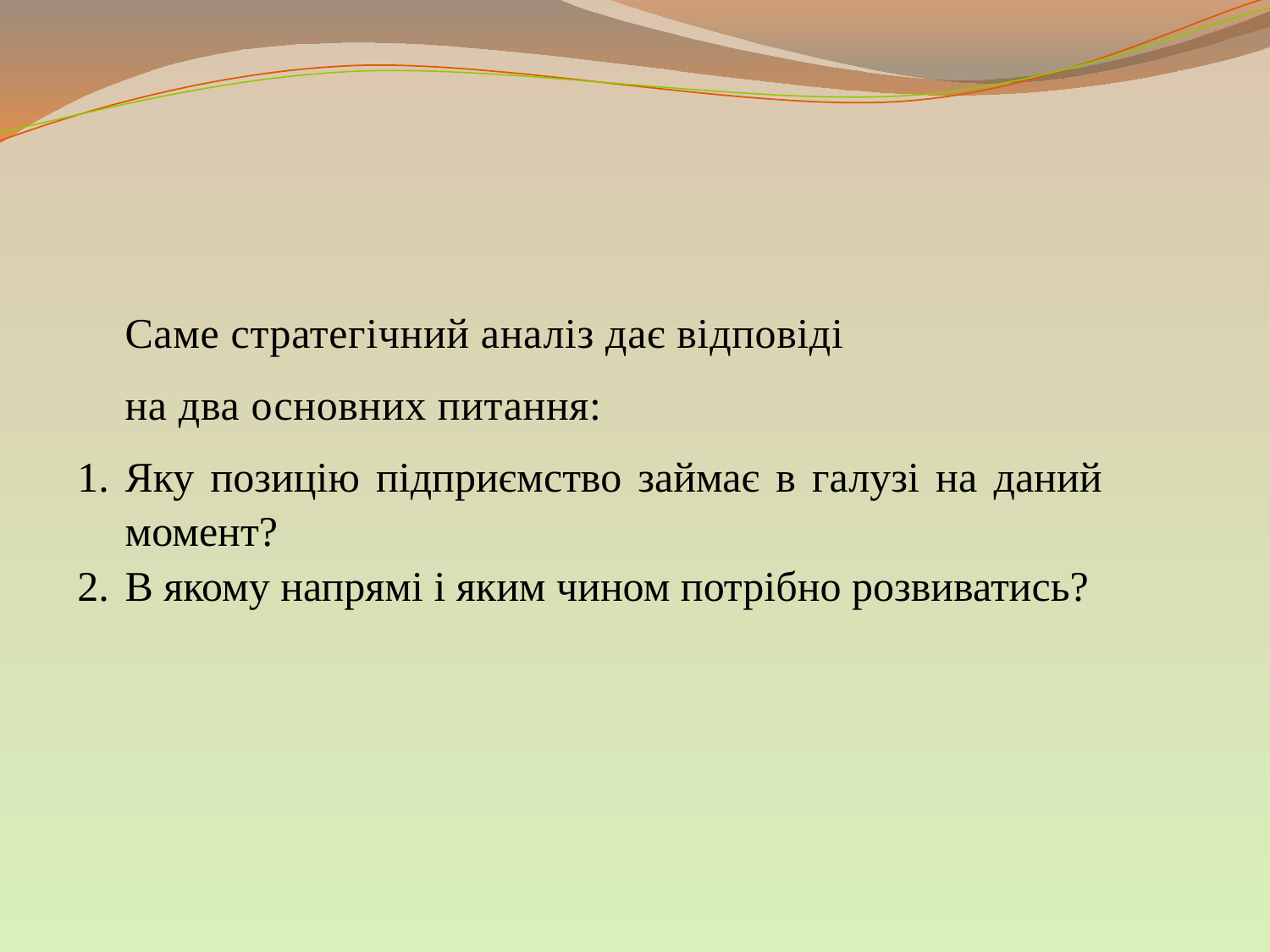

Саме стратегічний аналіз дає відповіді
на два основних питання:
Яку позицію підприємство займає в галузі на даний момент?
В якому напрямі і яким чином потрібно розвиватись?